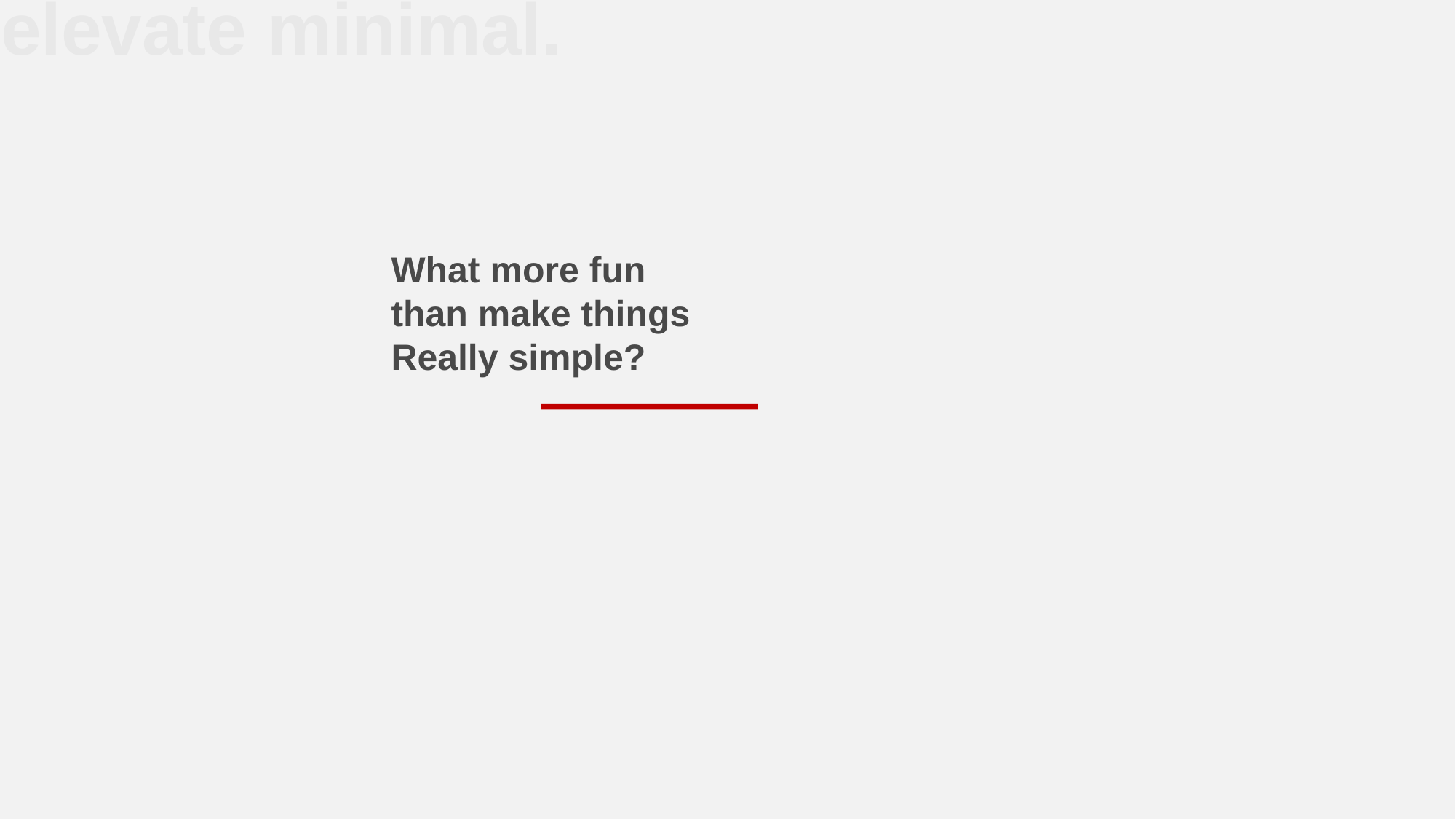

elevate minimal.

What more fun
than make things
Really simple?